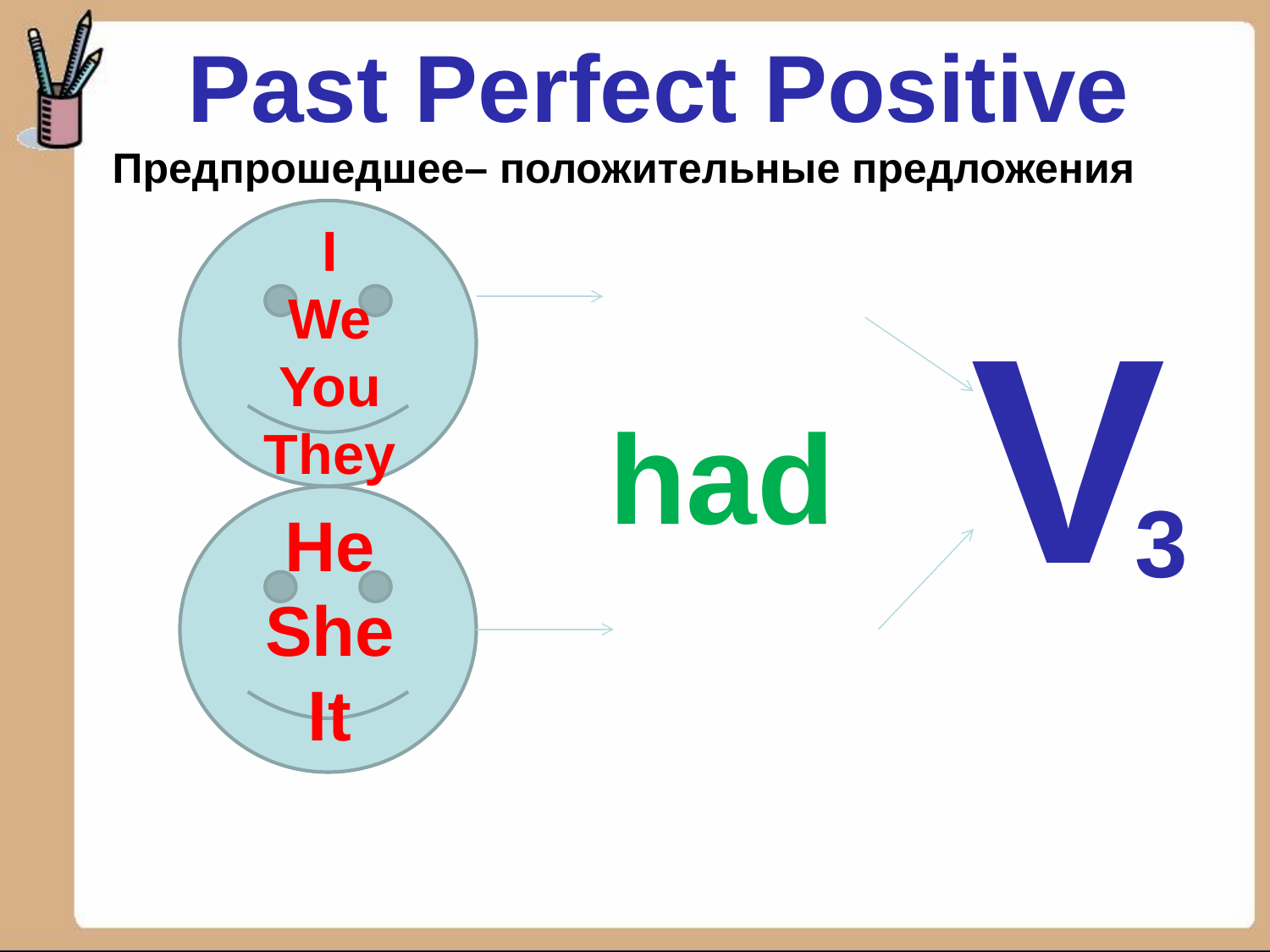

Past Perfect Positive
Предпрошедшее– положительные предложения

I
We
You
They
V
had
3

He
She
It